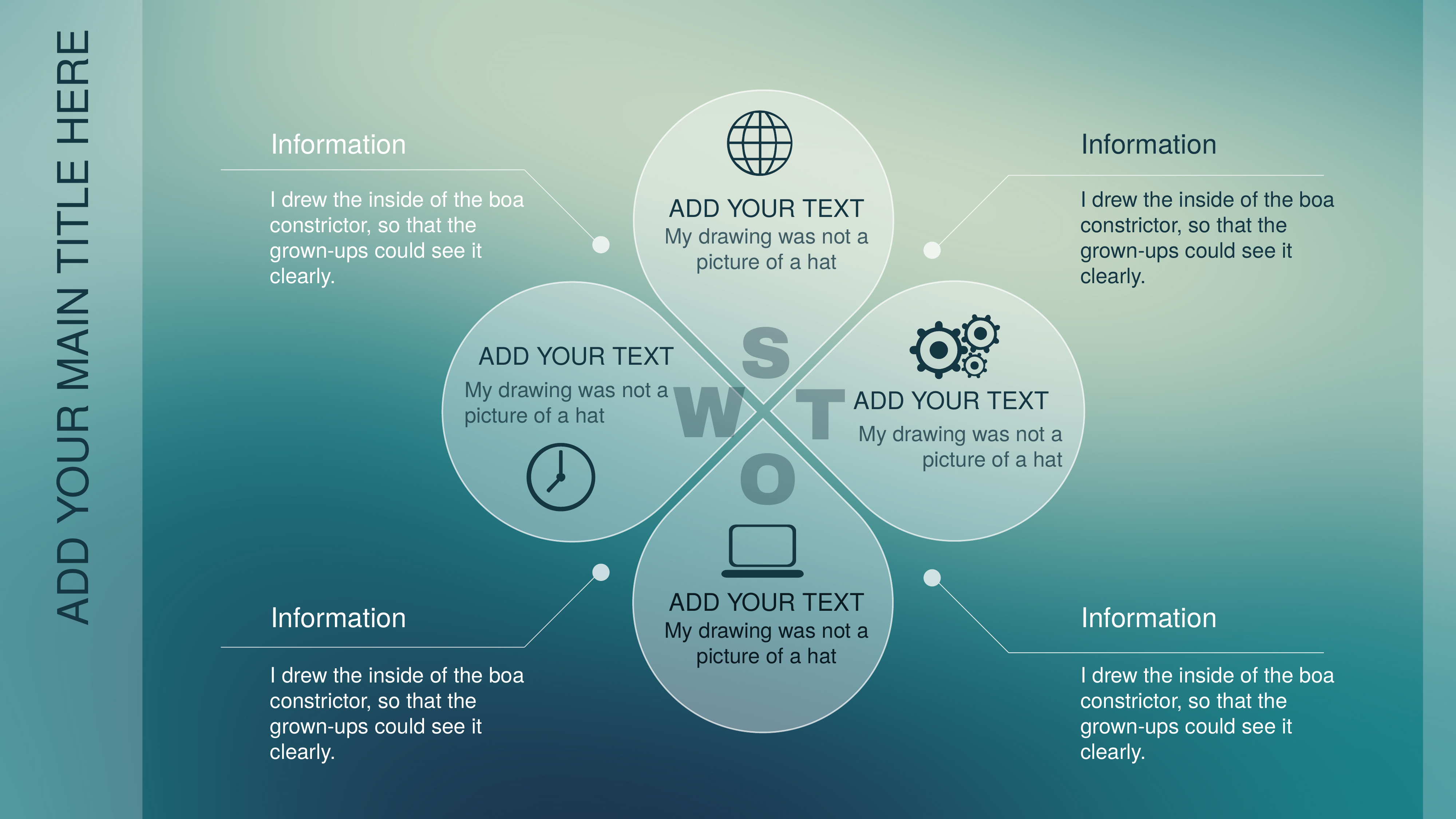

ADD YOUR MAIN TITLE HERE

ADD YOUR TEXT
My drawing was not a picture of a hat
S

ADD YOUR TEXT
W
T
My drawing was not a picture of a hat
ADD YOUR TEXT
My drawing was not a picture of a hat
O

ADD YOUR TEXT
My drawing was not a picture of a hat
Information

I drew the inside of the boa constrictor, so that the grown-ups could see it clearly.
Information

I drew the inside of the boa constrictor, so that the grown-ups could see it clearly.

Information
I drew the inside of the boa constrictor, so that the grown-ups could see it clearly.

Information
I drew the inside of the boa constrictor, so that the grown-ups could see it clearly.